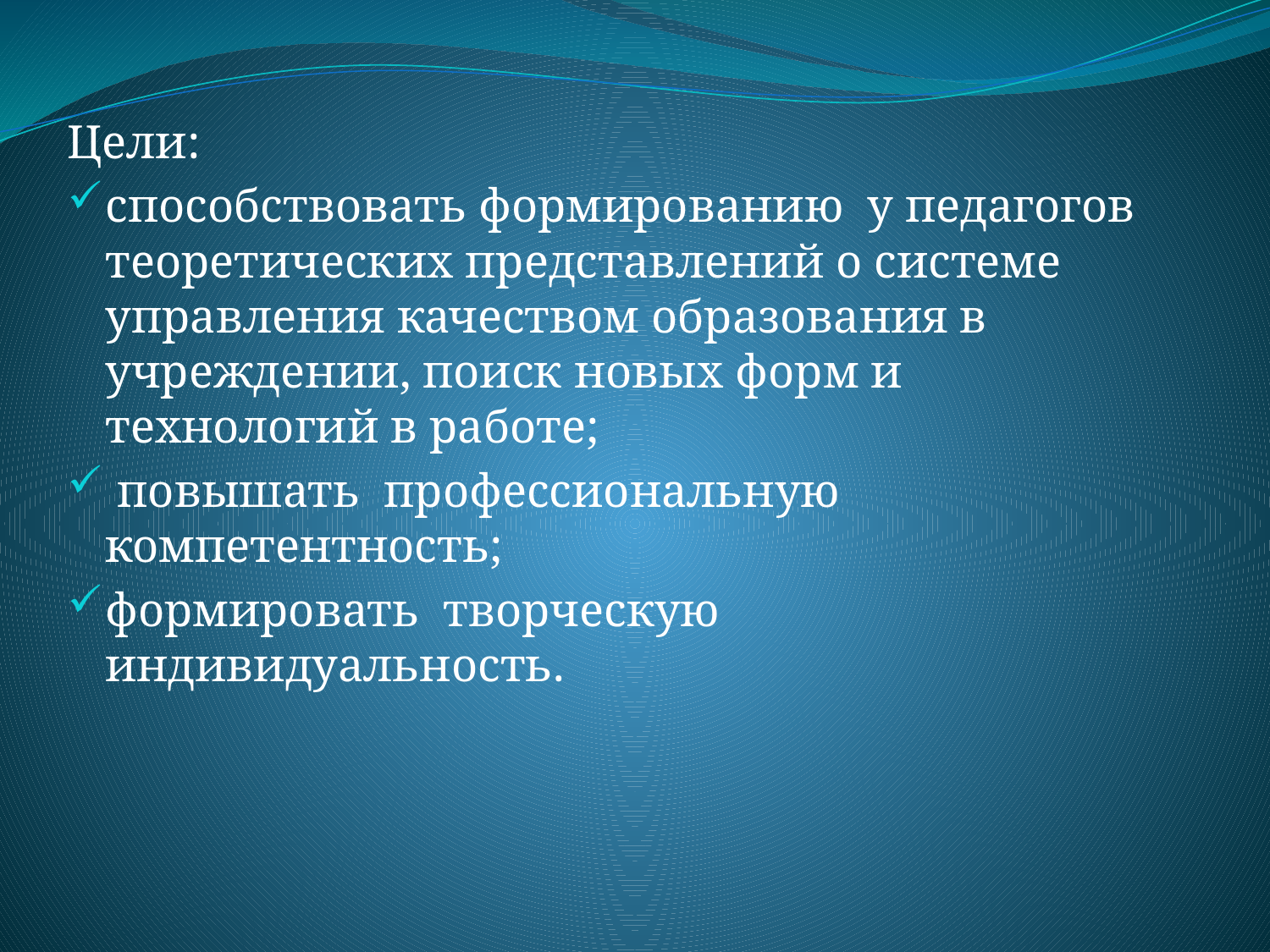

Цели:
способствовать формированию  у педагогов теоретических представлений о системе управления качеством образования в учреждении, поиск новых форм и технологий в работе;
 повышать  профессиональную компетентность;
формировать  творческую индивидуальность.